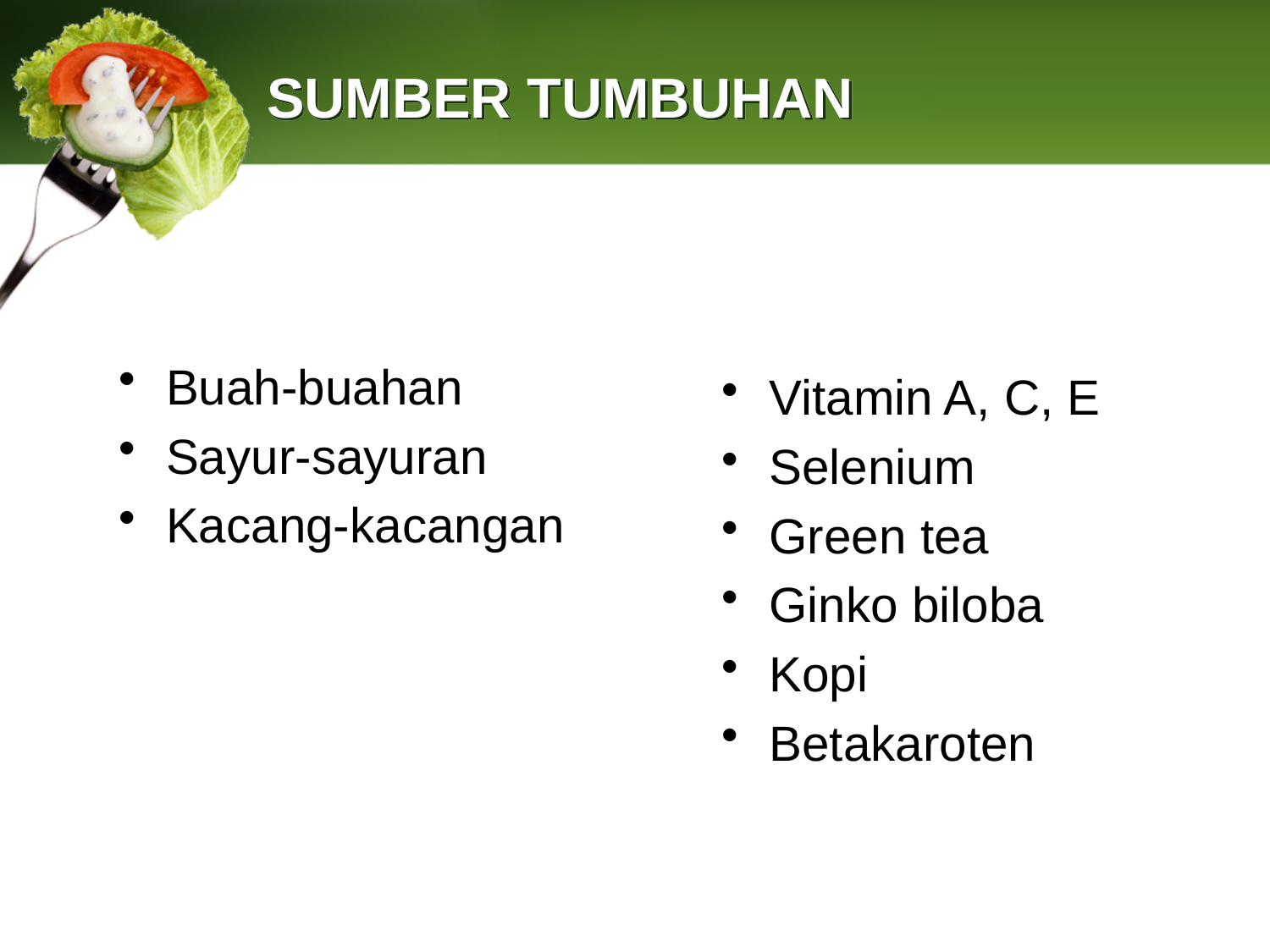

# SUMBER TUMBUHAN
Buah-buahan
Sayur-sayuran
Kacang-kacangan

Vitamin A, C, E
Selenium
Green tea
Ginko biloba
Kopi
Betakaroten